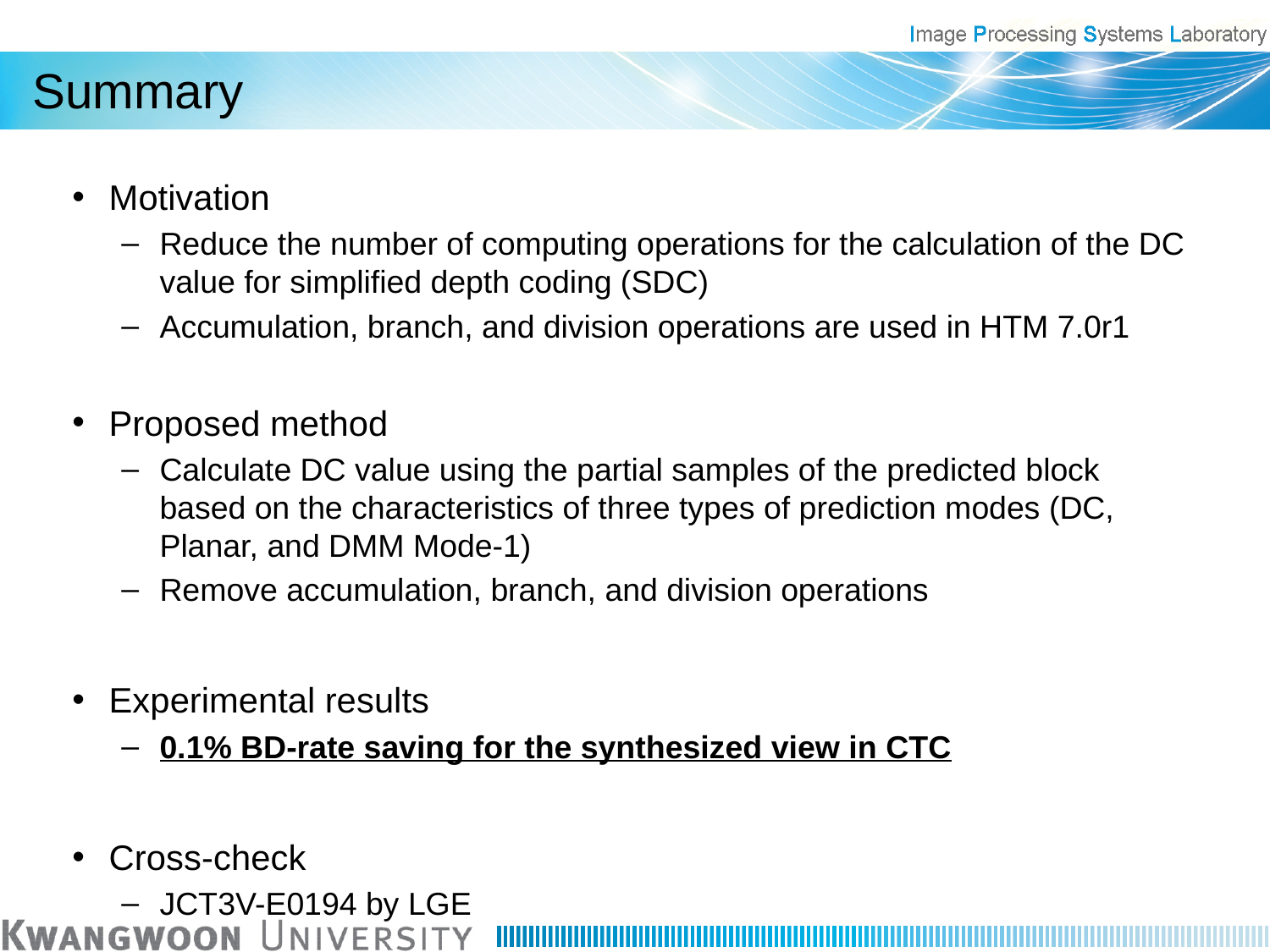

# Summary
Motivation
Reduce the number of computing operations for the calculation of the DC value for simplified depth coding (SDC)
Accumulation, branch, and division operations are used in HTM 7.0r1

Proposed method
Calculate DC value using the partial samples of the predicted block based on the characteristics of three types of prediction modes (DC, Planar, and DMM Mode-1)
Remove accumulation, branch, and division operations

Experimental results
0.1% BD-rate saving for the synthesized view in CTC

Cross-check
JCT3V-E0194 by LGE